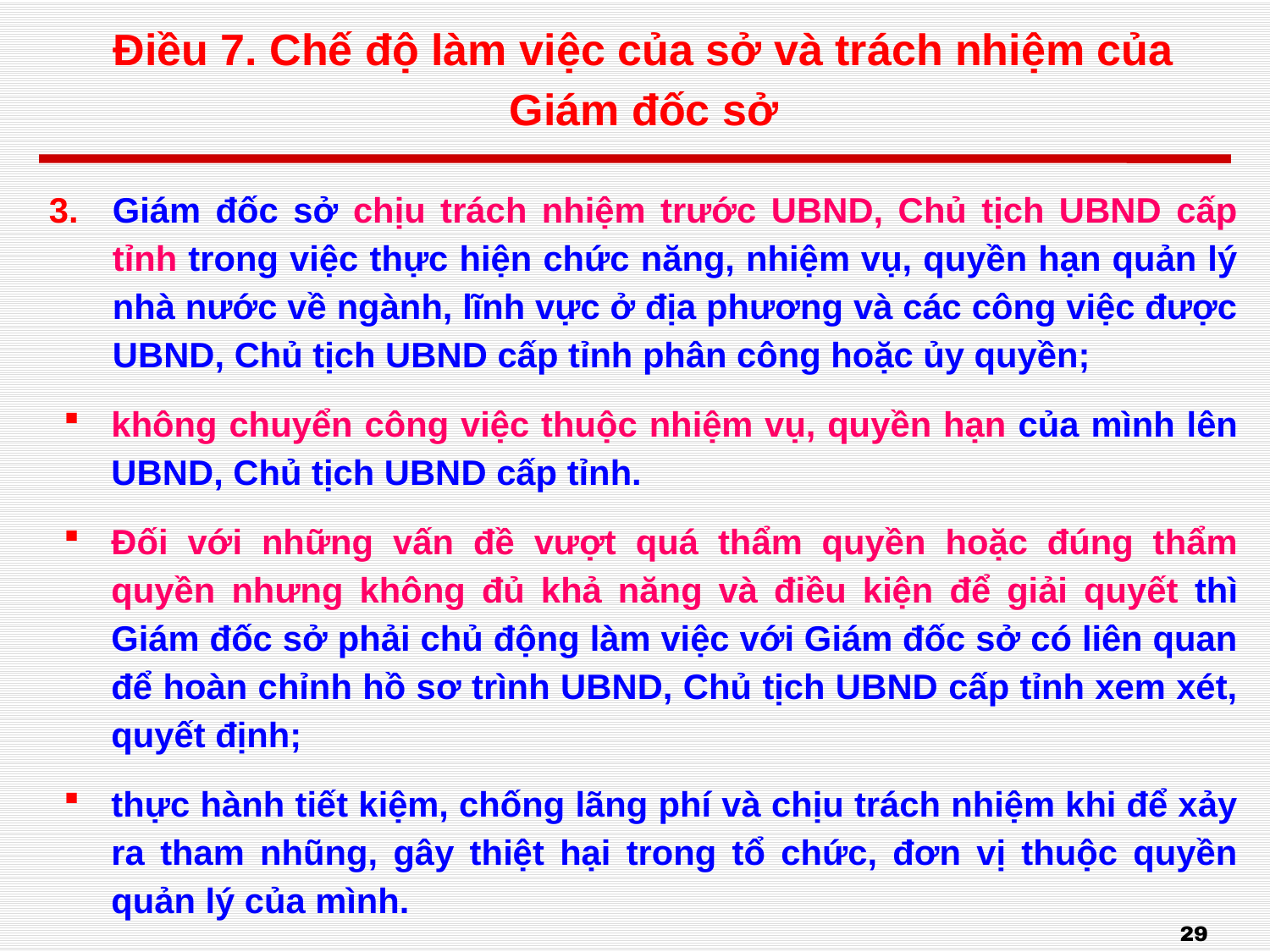

# Điều 7. Chế độ làm việc của sở và trách nhiệm của Giám đốc sở
Giám đốc sở chịu trách nhiệm trước UBND, Chủ tịch UBND cấp tỉnh trong việc thực hiện chức năng, nhiệm vụ, quyền hạn quản lý nhà nước về ngành, lĩnh vực ở địa phương và các công việc được UBND, Chủ tịch UBND cấp tỉnh phân công hoặc ủy quyền;
không chuyển công việc thuộc nhiệm vụ, quyền hạn của mình lên UBND, Chủ tịch UBND cấp tỉnh.
Đối với những vấn đề vượt quá thẩm quyền hoặc đúng thẩm quyền nhưng không đủ khả năng và điều kiện để giải quyết thì Giám đốc sở phải chủ động làm việc với Giám đốc sở có liên quan để hoàn chỉnh hồ sơ trình UBND, Chủ tịch UBND cấp tỉnh xem xét, quyết định;
thực hành tiết kiệm, chống lãng phí và chịu trách nhiệm khi để xảy ra tham nhũng, gây thiệt hại trong tổ chức, đơn vị thuộc quyền quản lý của mình.